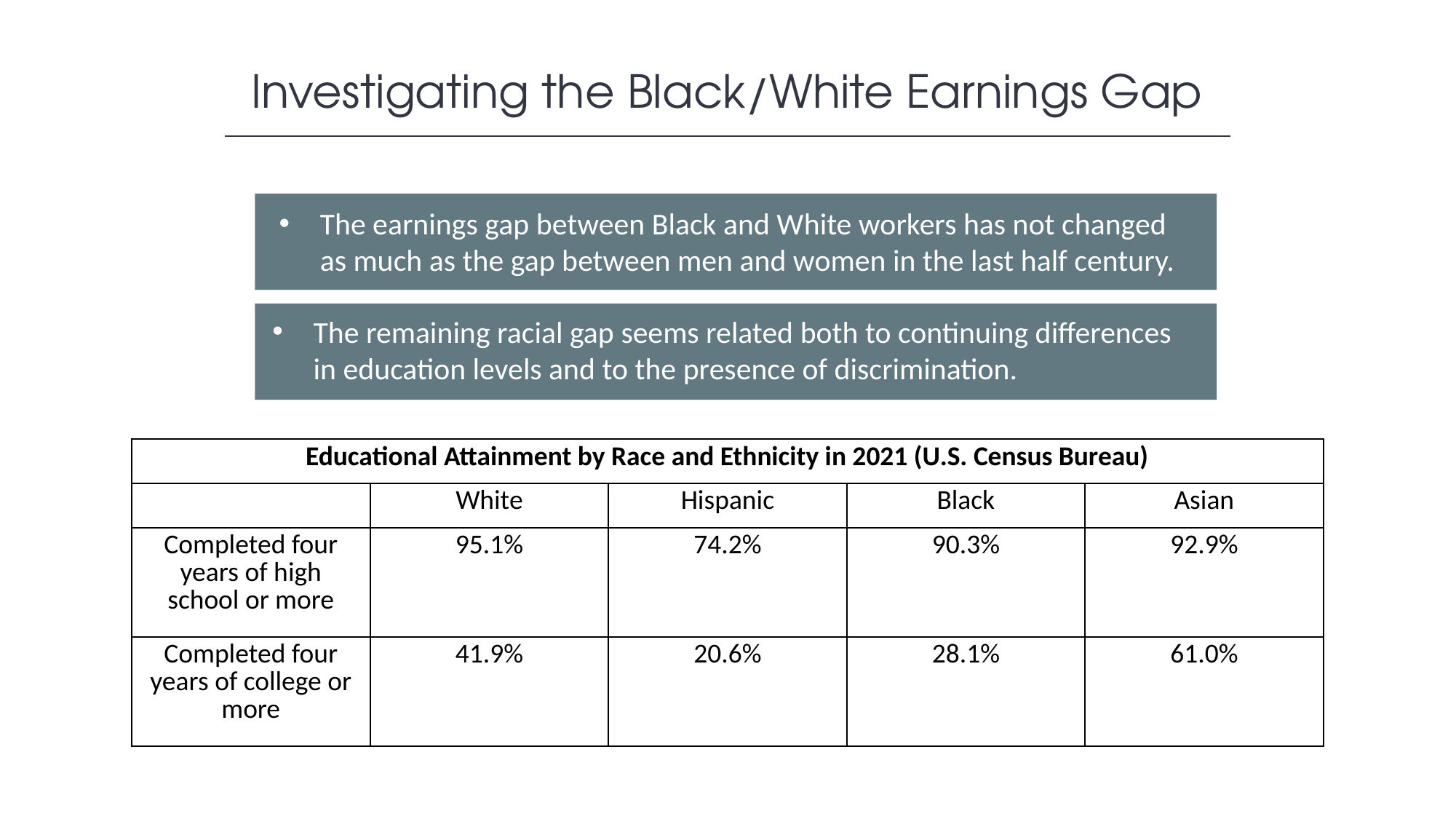

Investigating the Black/White Earnings Gap

The earnings gap between Black and White workers has not changed as much as the gap between men and women in the last half century.

The remaining racial gap seems related both to continuing differences in education levels and to the presence of discrimination.
| Educational Attainment by Race and Ethnicity in 2021 (U.S. Census Bureau) |  |  |  |  |
| --- | --- | --- | --- | --- |
|  | White | Hispanic | Black | Asian |
| Completed four years of high school or more | 95.1% | 74.2% | 90.3% | 92.9% |
| Completed four years of college or more | 41.9% | 20.6% | 28.1% | 61.0% |